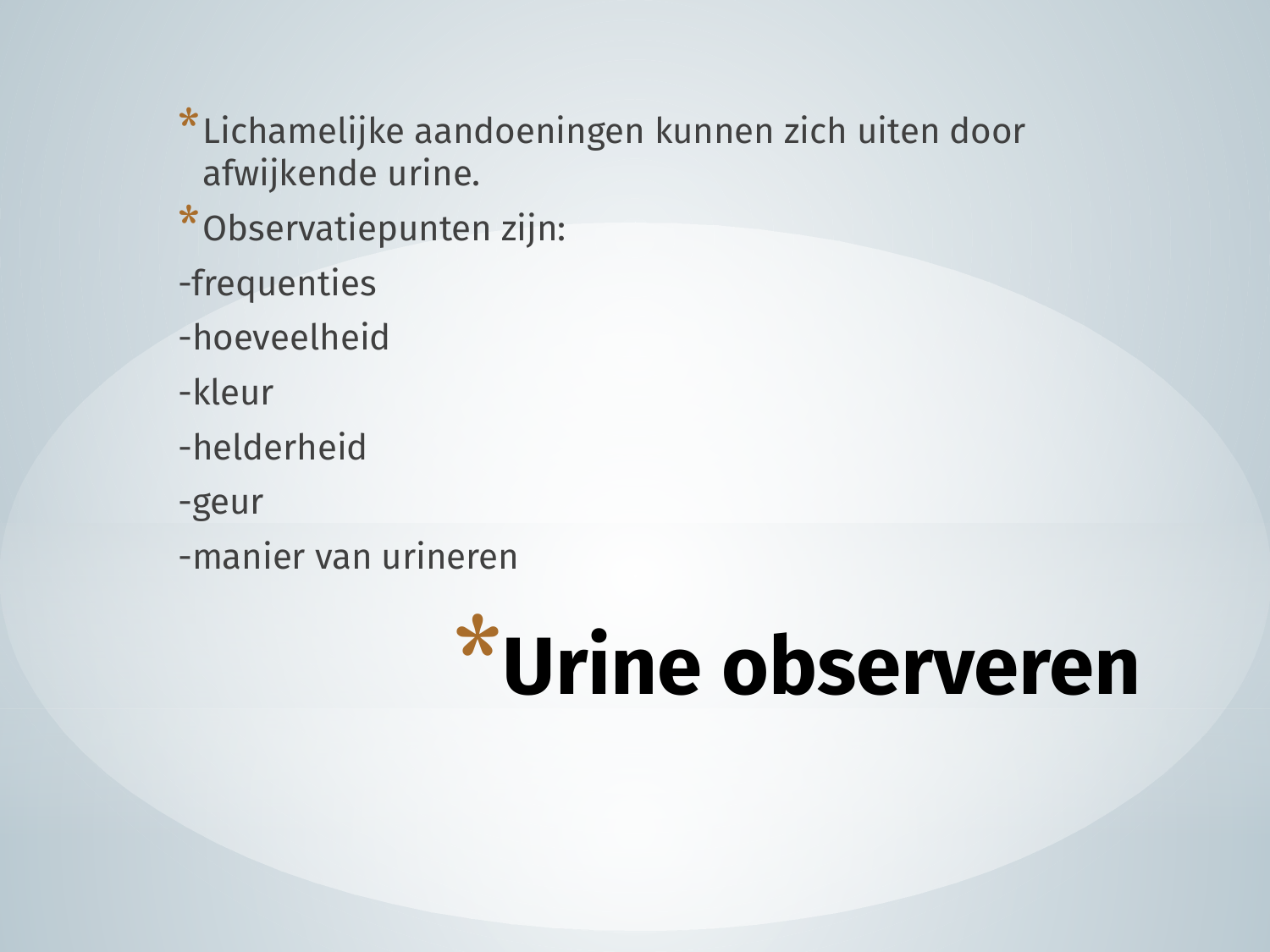

Lichamelijke aandoeningen kunnen zich uiten door afwijkende urine.
Observatiepunten zijn:
-frequenties
-hoeveelheid
-kleur
-helderheid
-geur
-manier van urineren
# Urine observeren